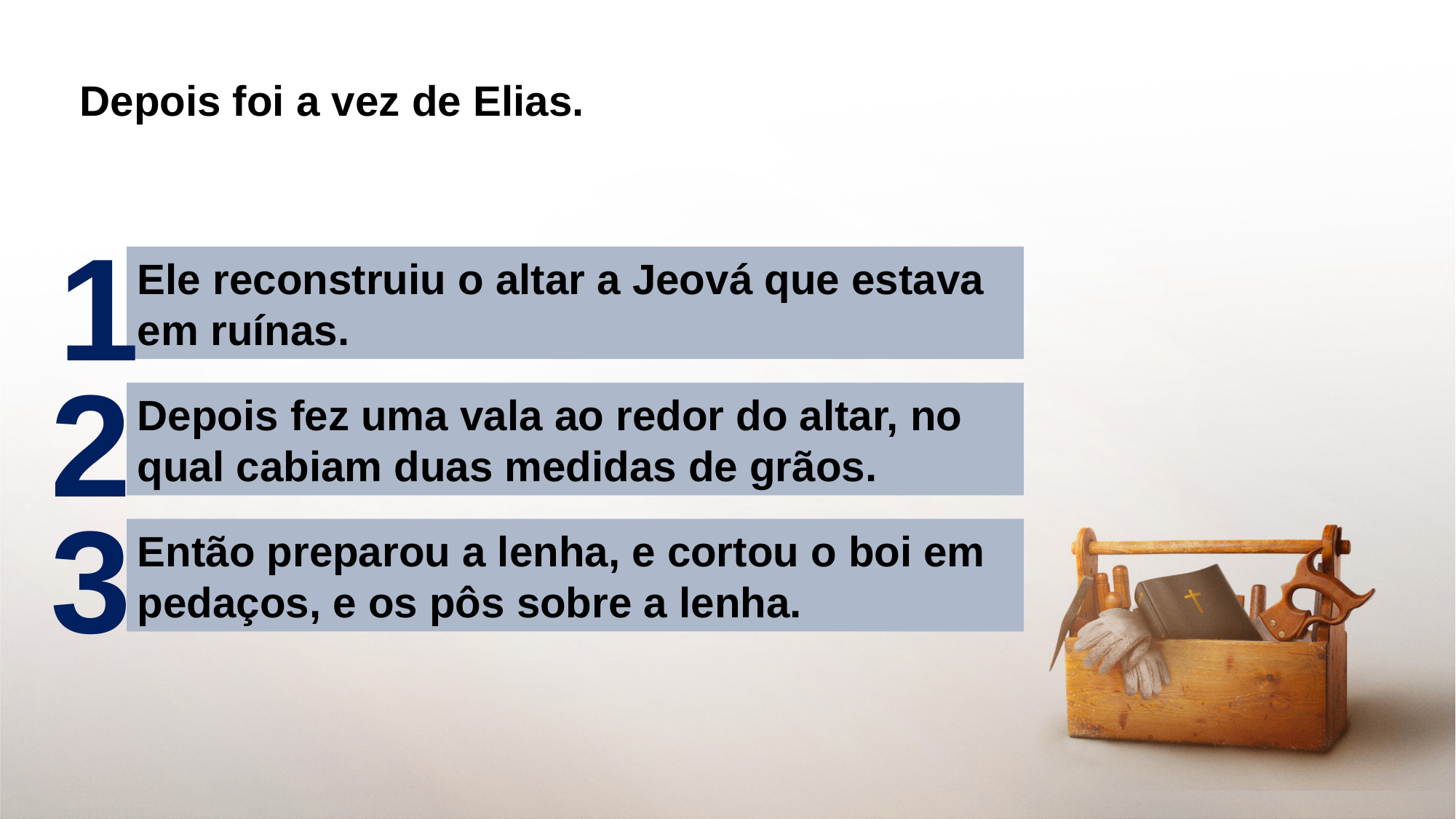

Depois foi a vez de Elias.
1
Ele reconstruiu o altar a Jeová que estava em ruínas.
2
Depois fez uma vala ao redor do altar, no qual cabiam duas medidas de grãos.
3
Então preparou a lenha, e cortou o boi em pedaços, e os pôs sobre a lenha.